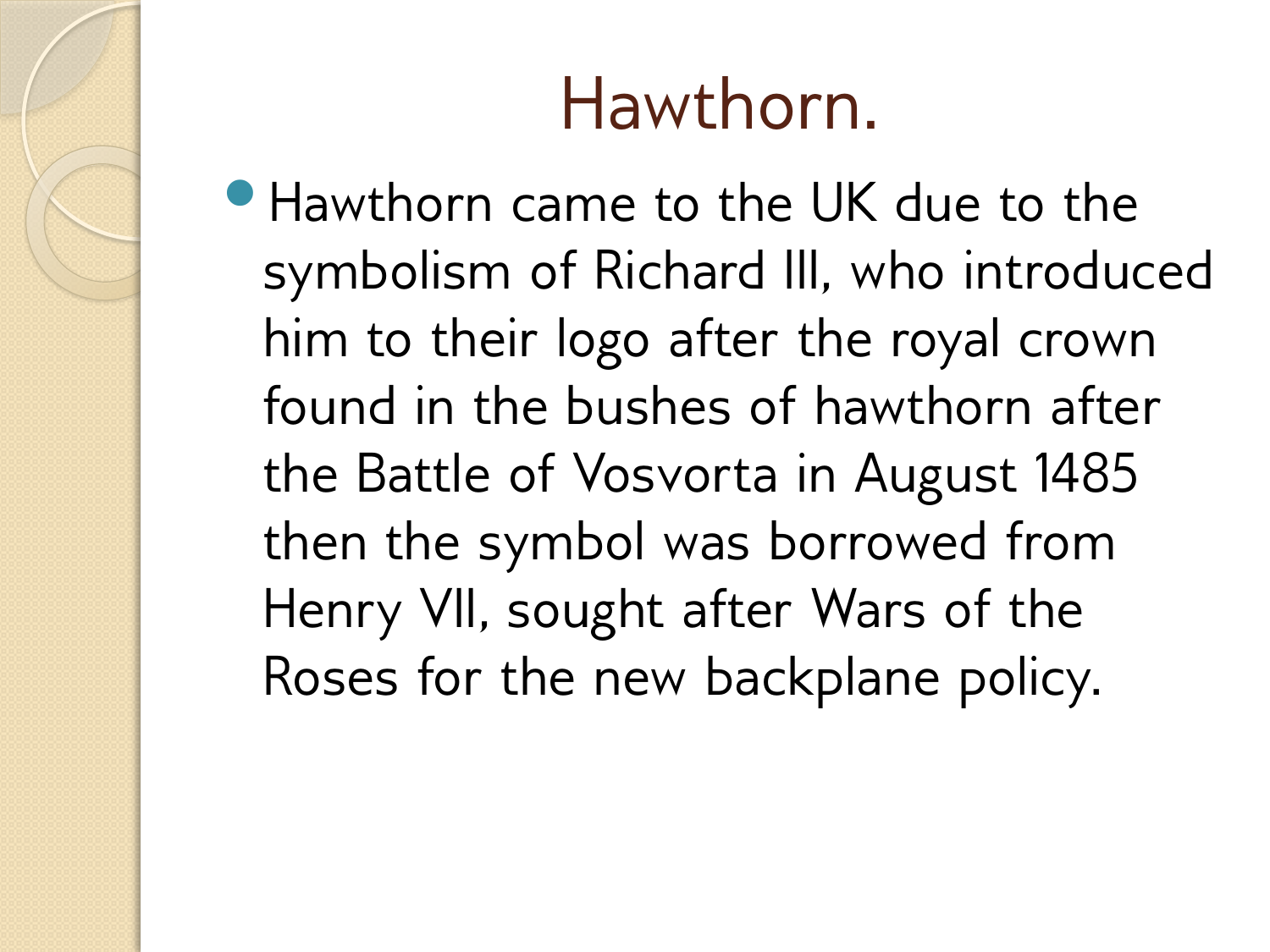

# Hawthorn.
Hawthorn came to the UK due to the symbolism of Richard III, who introduced him to their logo after the royal crown found in the bushes of hawthorn after the Battle of Vosvorta in August 1485 then the symbol was borrowed from Henry VII, sought after Wars of the Roses for the new backplane policy.